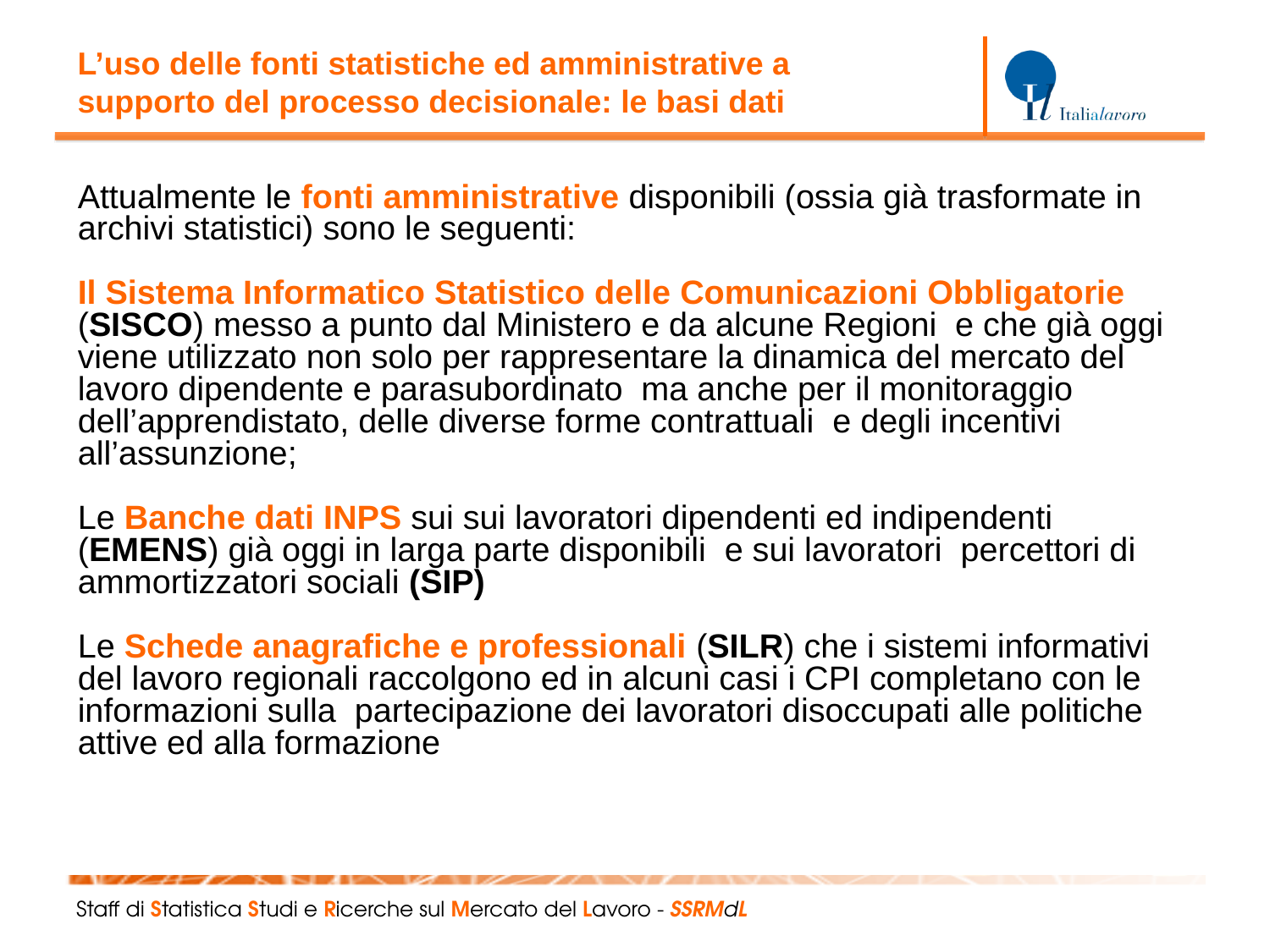

L’uso delle fonti statistiche ed amministrative a
supporto del processo decisionale: le basi dati
# Attualmente le fonti amministrative disponibili (ossia già trasformate in archivi statistici) sono le seguenti: Il Sistema Informatico Statistico delle Comunicazioni Obbligatorie  (SISCO) messo a punto dal Ministero e da alcune Regioni  e che già oggi viene utilizzato non solo per rappresentare la dinamica del mercato del lavoro dipendente e parasubordinato  ma anche per il monitoraggio dell’apprendistato, delle diverse forme contrattuali  e degli incentivi all’assunzione; Le Banche dati INPS sui sui lavoratori dipendenti ed indipendenti  (EMENS) già oggi in larga parte disponibili  e sui lavoratori  percettori di ammortizzatori sociali (SIP) Le Schede anagrafiche e professionali (SILR) che i sistemi informativi del lavoro regionali raccolgono ed in alcuni casi i CPI completano con le informazioni sulla  partecipazione dei lavoratori disoccupati alle politiche attive ed alla formazione
Staff di Statistica Studi e Ricerche sul Mercato del Lavoro - SSRMdL